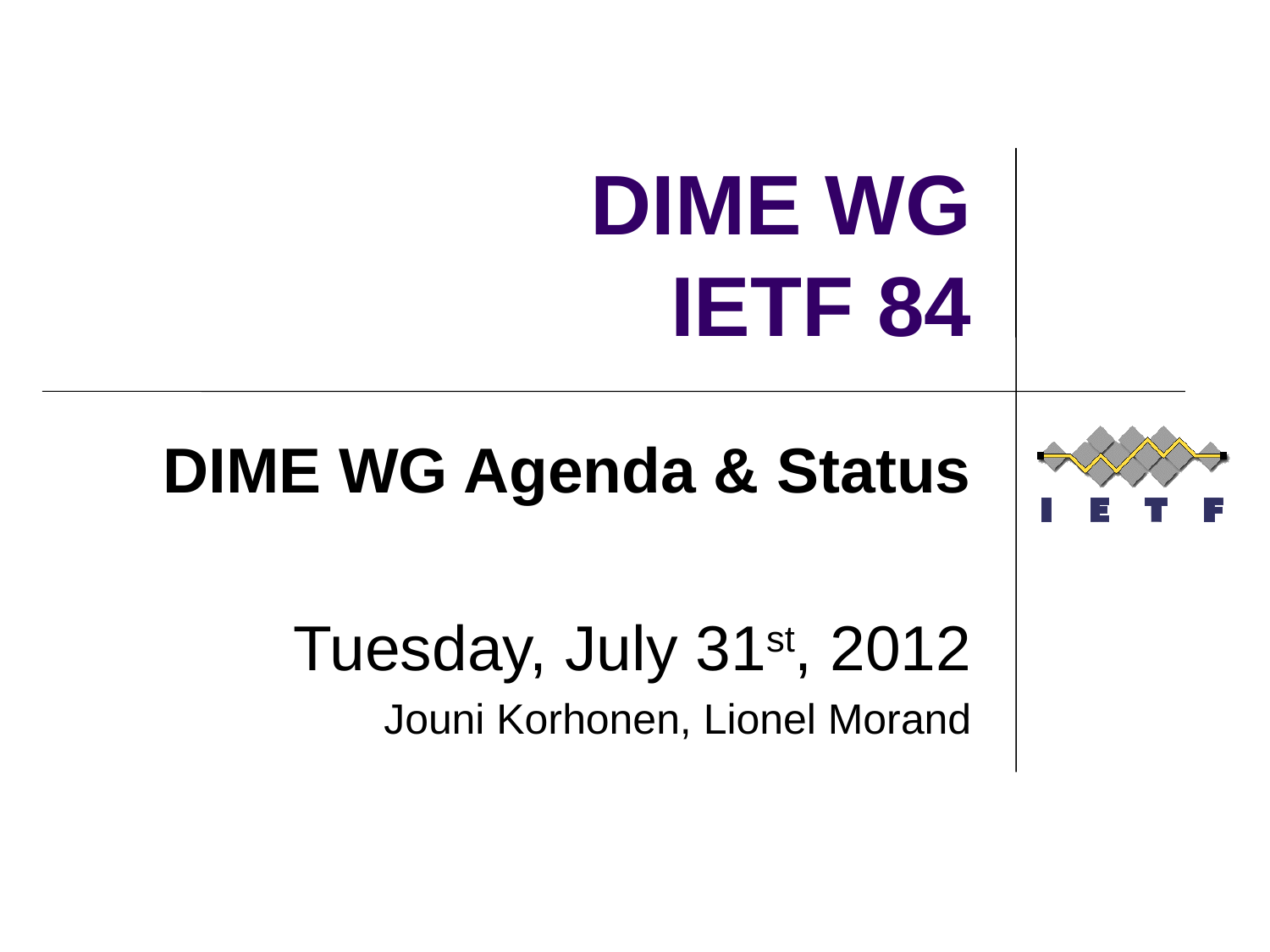

# DIME WG IETF 84
DIME WG Agenda & Status

Tuesday, July 31st, 2012
Jouni Korhonen, Lionel Morand